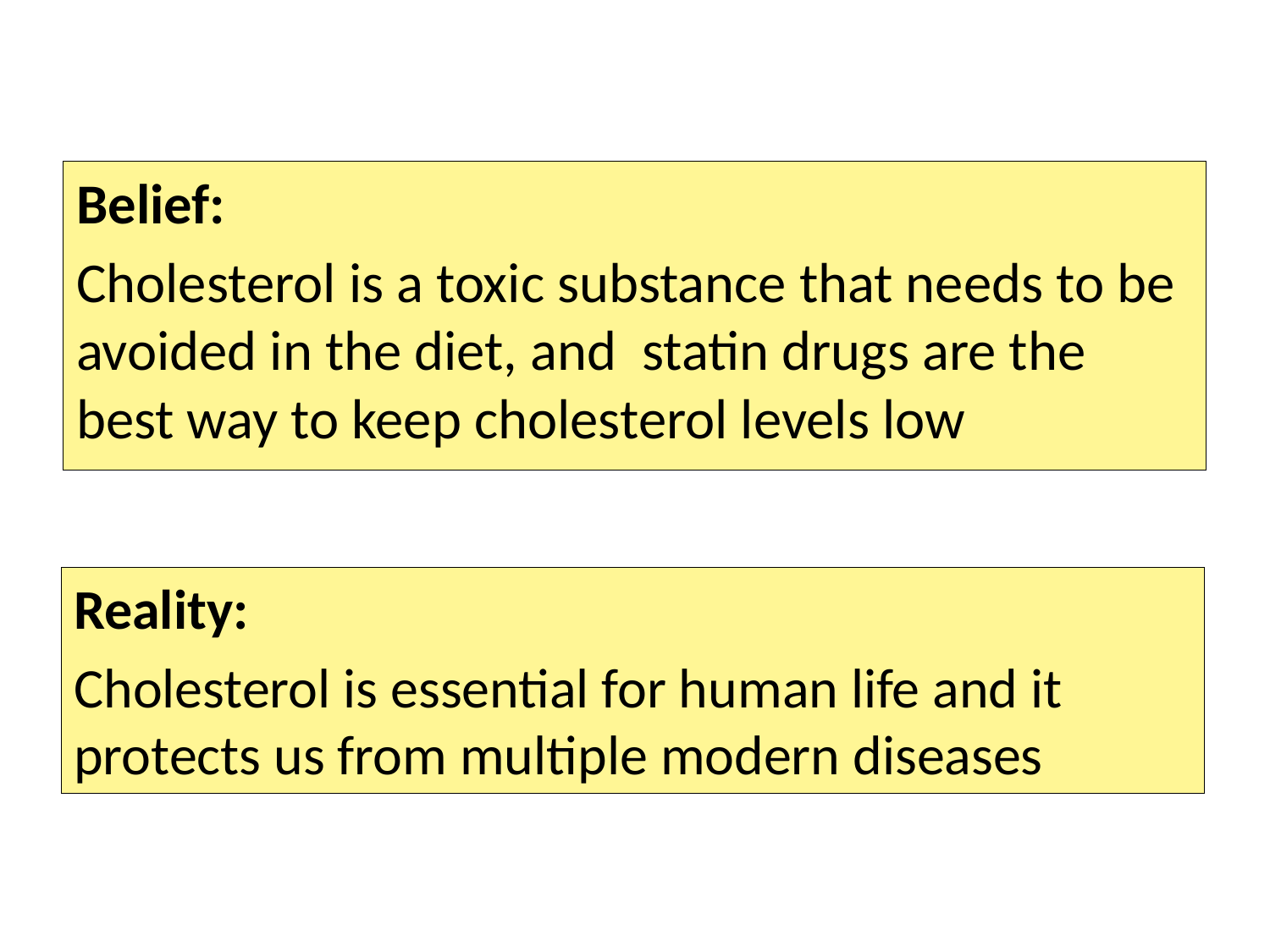

Belief:
Cholesterol is a toxic substance that needs to be avoided in the diet, and  statin drugs are the best way to keep cholesterol levels low

Reality:
Cholesterol is essential for human life and it  protects us from multiple modern diseases